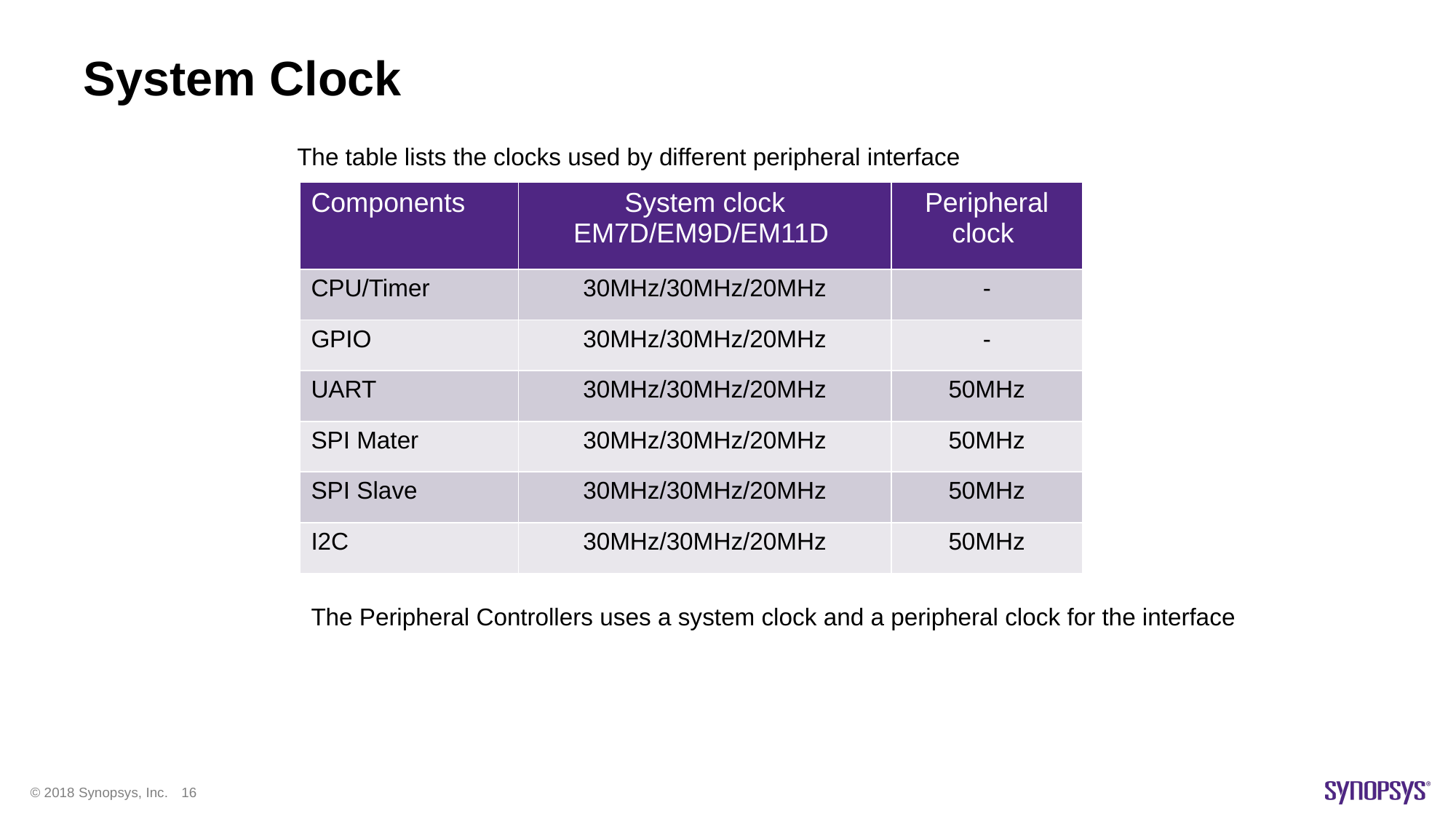

# System Clock
The table lists the clocks used by different peripheral interface

| Components | System clock EM7D/EM9D/EM11D | Peripheral clock |
| --- | --- | --- |
| CPU/Timer | 30MHz/30MHz/20MHz | - |
| GPIO | 30MHz/30MHz/20MHz | - |
| UART | 30MHz/30MHz/20MHz | 50MHz |
| SPI Mater | 30MHz/30MHz/20MHz | 50MHz |
| SPI Slave | 30MHz/30MHz/20MHz | 50MHz |
| I2C | 30MHz/30MHz/20MHz | 50MHz |
The Peripheral Controllers uses a system clock and a peripheral clock for the interface